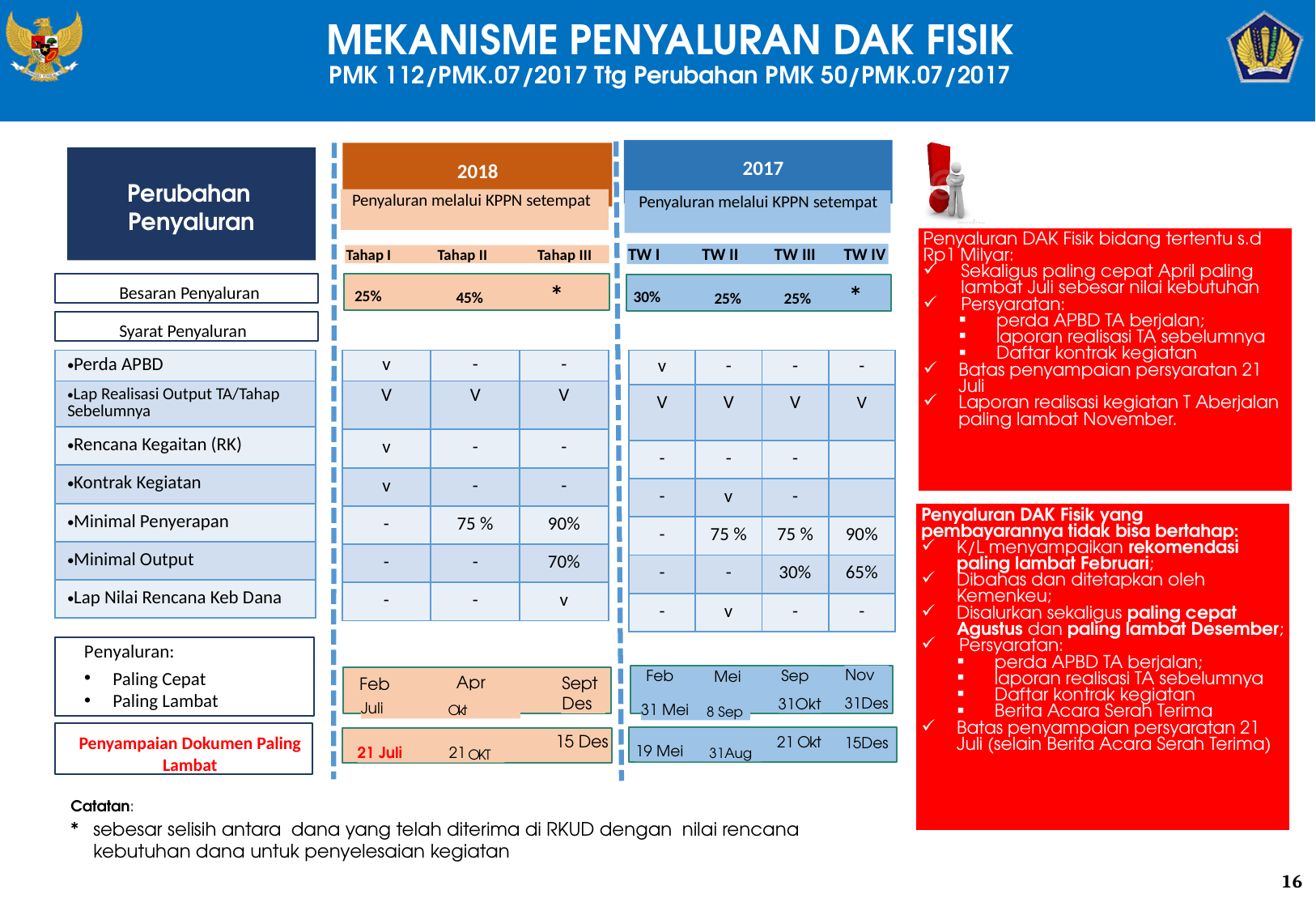

MEKANISME PENYALURAN DAK FISIK
PMK 112/PMK.07/2017 Ttg Perubahan PMK 50/PMK.07/2017

2017

2018

Perubahan  Penyaluran

Penyaluran melalui KPPN setempat

Penyaluran melalui KPPN setempat

| Penyaluran DAK Fisik bidang tertentu s.d Rp1 Milyar: Sekaligus paling cepat April paling lambat Juli sebesar nilai kebutuhan Persyaratan: perda APBD TA berjalan; laporan realisasi TA sebelumnya Daftar kontrak kegiatan Batas penyampaian persyaratan 21 Juli Laporan realisasi kegiatan T Aberjalan paling lambat November. |
| --- |
TW I           TW II         TW III       TW IV
Tahap I             Tahap II              Tahap III
Besaran Penyaluran
 25%	          45%           *
30%	   25%	    25%           *
Syarat Penyaluran
| Perda APBD |
| --- |
| Lap Realisasi Output TA/Tahap Sebelumnya |
| Rencana Kegaitan (RK) |
| Kontrak Kegiatan |
| Minimal Penyerapan |
| Minimal Output |
| Lap Nilai Rencana Keb Dana |
| v | - | - |
| --- | --- | --- |
| V | V | V |
| v | - | - |
| v | - | - |
| - | 75 % | 90% |
| - | - | 70% |
| - | - | v |
| v | - | - | - |
| --- | --- | --- | --- |
| V | V | V | V |
| - | - | - |  |
| - | v | - |  |
| - | 75 % | 75 % | 90% |
| - | - | 30% | 65% |
| - | v | - | - |
| Penyaluran DAK Fisik yang pembayarannya tidak bisa bertahap: K/L menyampaikan rekomendasi paling lambat Februari; Dibahas dan ditetapkan oleh Kemenkeu; Disalurkan sekaligus paling cepat Agustus dan paling lambat Desember; Persyaratan: perda APBD TA berjalan; laporan realisasi TA sebelumnya Daftar kontrak kegiatan Berita Acara Serah Terima Batas penyampaian persyaratan 21 Juli (selain Berita Acara Serah Terima) |
| --- |

Penyaluran:
Nov
31Des

Sep
31Okt
Paling Cepat
Paling Lambat

Feb
   Mei
SeptDes
Apr
Feb
Juli	           Okt
31 Mei	8 Sep
Penyampaian Dokumen Paling Lambat

19 Mei	  31Aug
21 Juli           21 OKT
 21 Okt
15 Des
15Des
Catatan:
*  	sebesar selisih antara  dana yang telah diterima di RKUD dengan  nilai rencana  kebutuhan dana untuk penyelesaian kegiatan
16